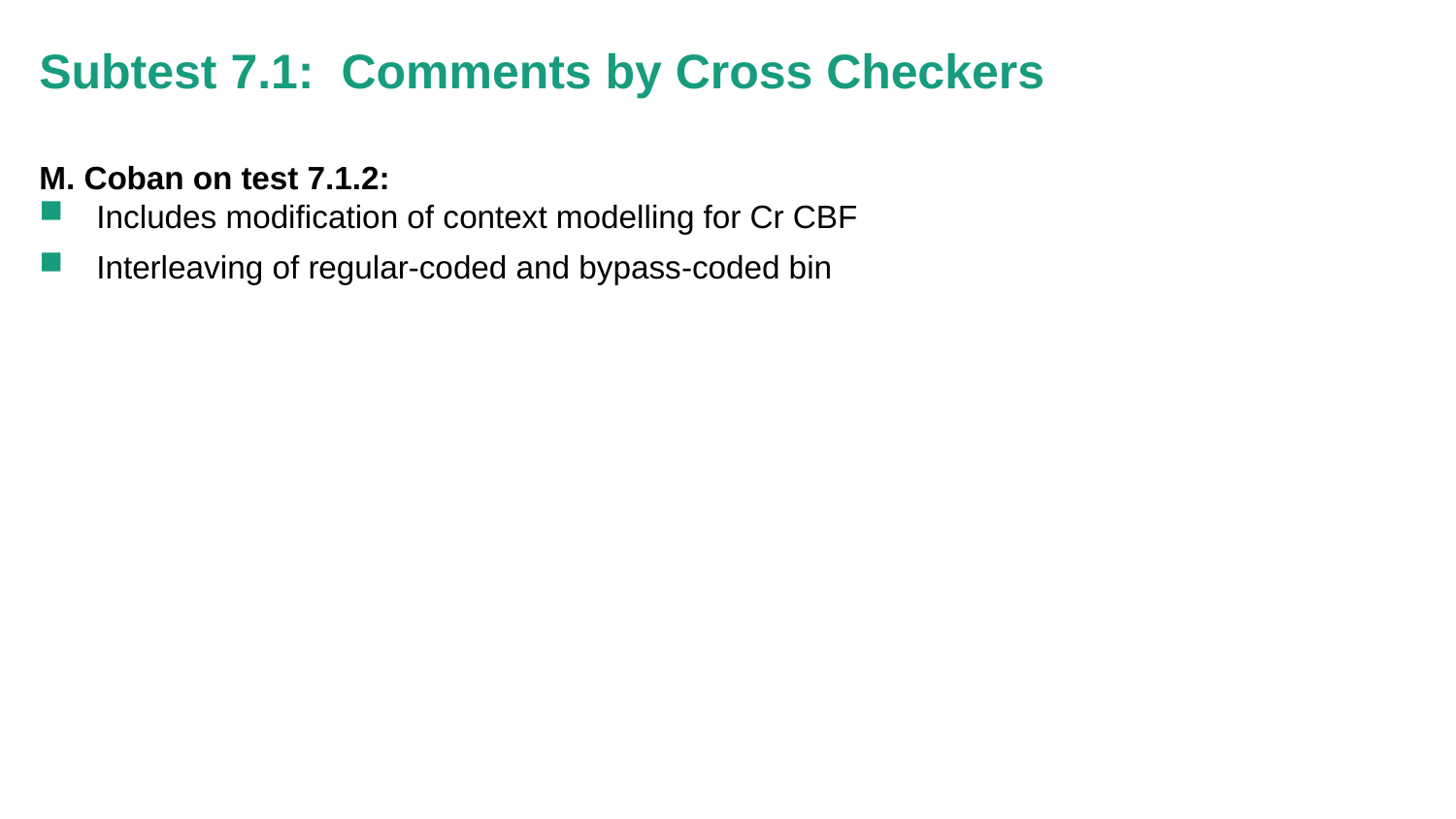

# Subtest 7.1:  Comments by Cross Checkers
M. Coban on test 7.1.2:
Includes modification of context modelling for Cr CBF
Interleaving of regular-coded and bypass-coded bin